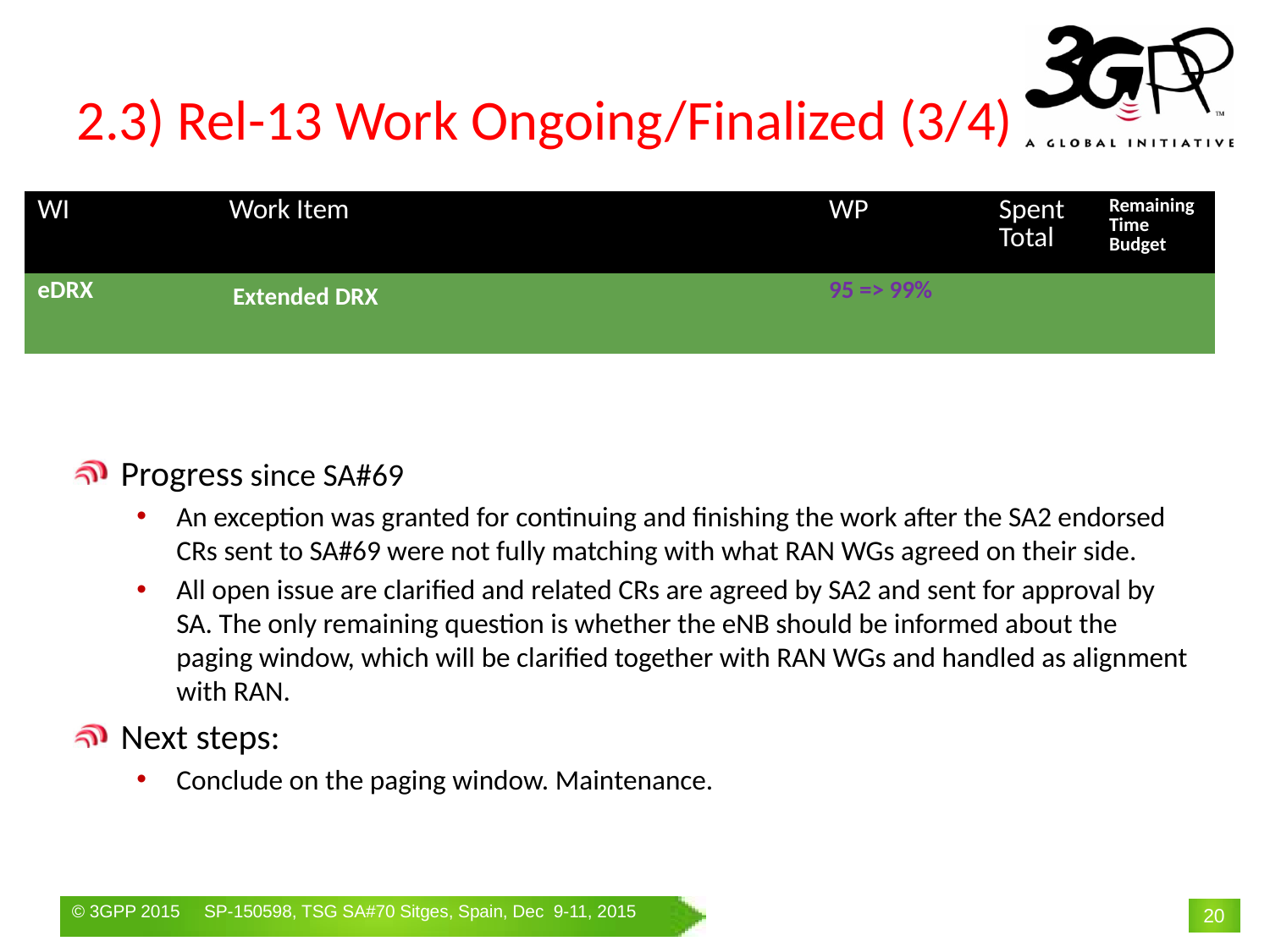

# 2.3) Rel-13 Work Ongoing/Finalized (3/4)
| WI | Work Item | WP | Spent Total | Remaining Time Budget |
| --- | --- | --- | --- | --- |
| eDRX | Extended DRX | 95 => 99% |  |  |
Progress since SA#69
An exception was granted for continuing and finishing the work after the SA2 endorsed CRs sent to SA#69 were not fully matching with what RAN WGs agreed on their side.
All open issue are clarified and related CRs are agreed by SA2 and sent for approval by SA. The only remaining question is whether the eNB should be informed about the paging window, which will be clarified together with RAN WGs and handled as alignment with RAN.
Next steps:
Conclude on the paging window. Maintenance.